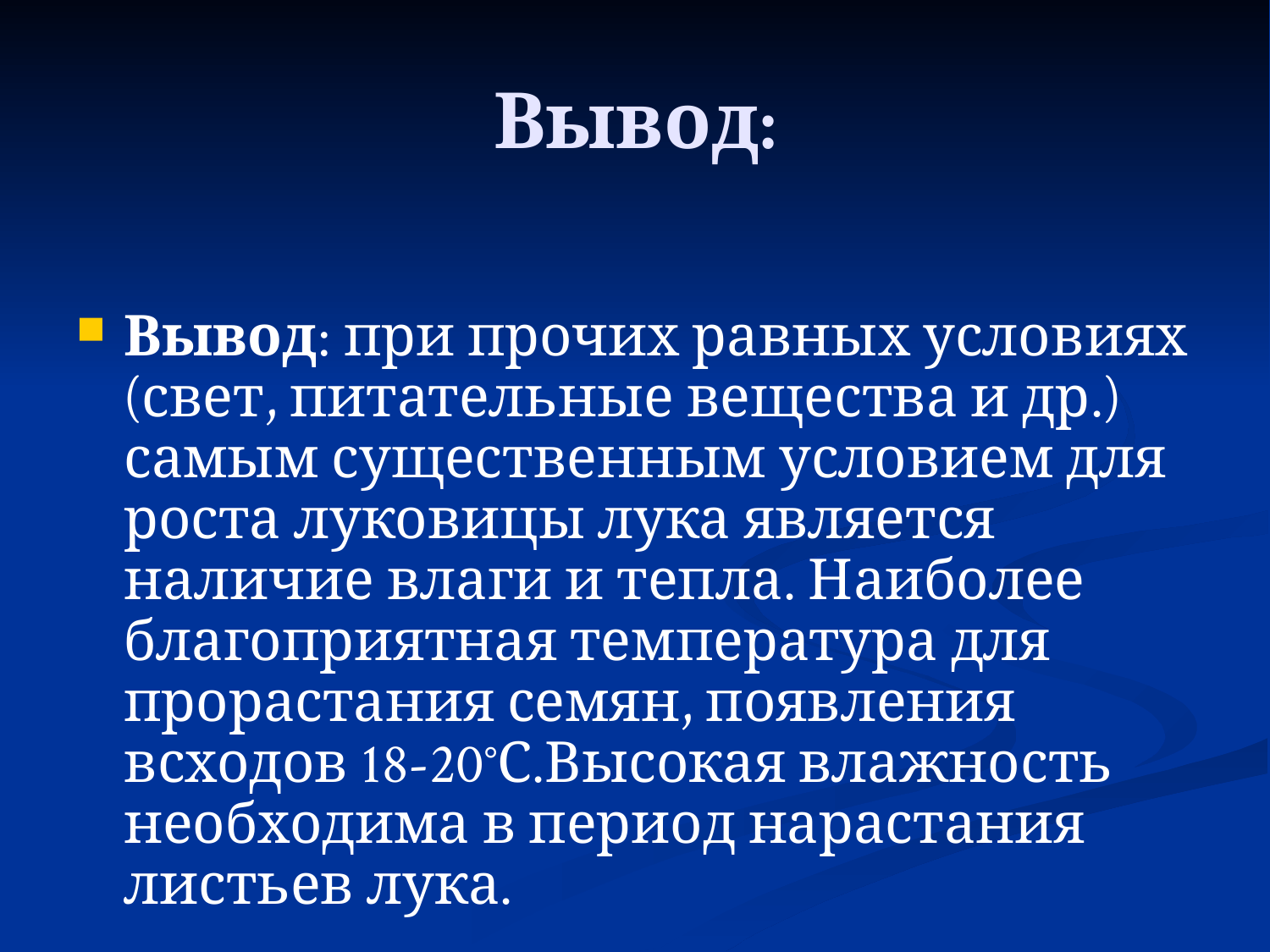

# Вывод:

Вывод: при прочих равных условиях (свет, питательные вещества и др.) самым существенным условием для роста луковицы лука является наличие влаги и тепла. Наиболее благоприятная температура для прорастания семян, появления всходов 18-20°С.Высокая влажность необходима в период нарастания листьев лука.